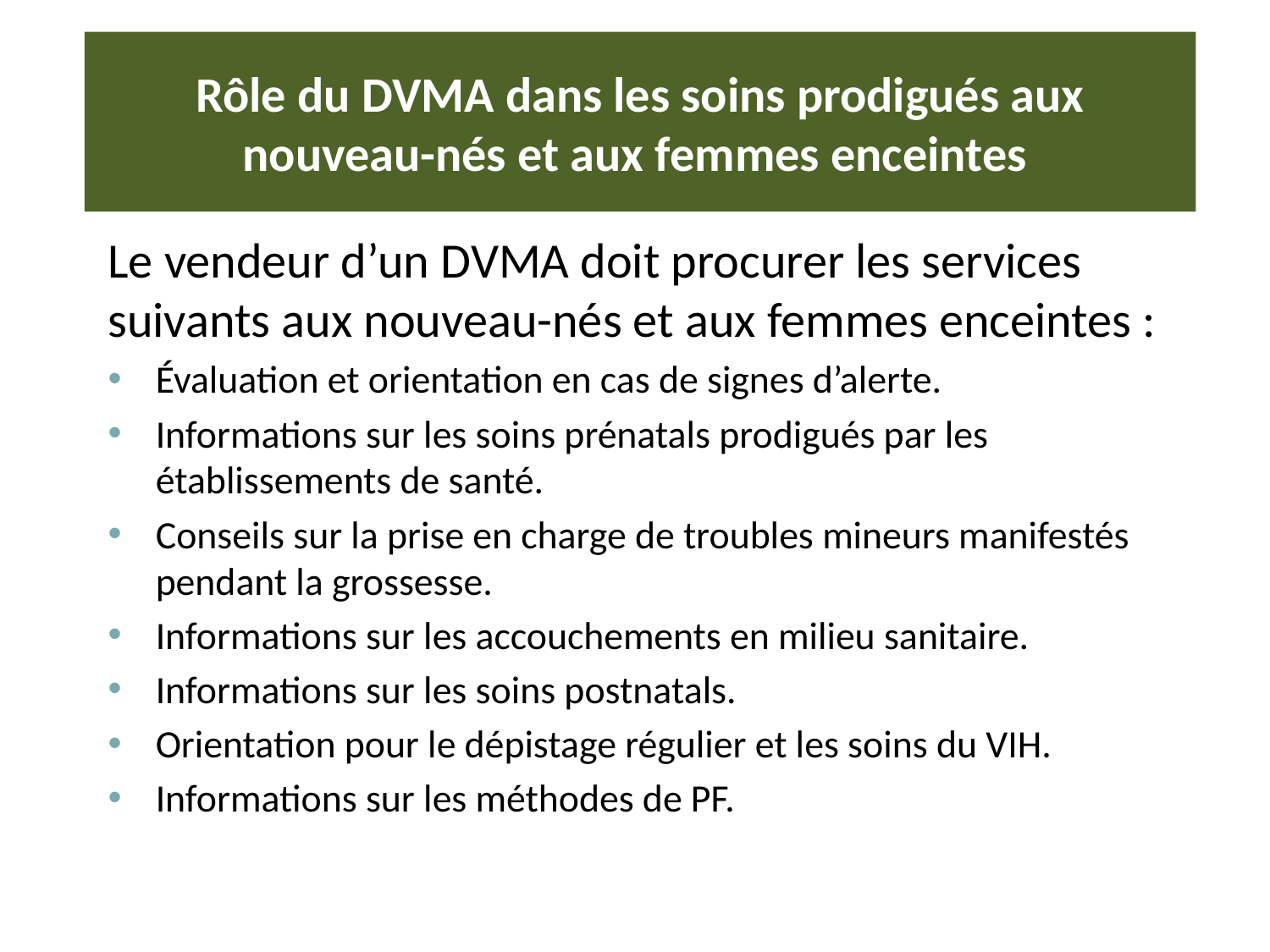

# Rôle du DVMA dans les soins prodigués aux nouveau-nés et aux femmes enceintes
Le vendeur d’un DVMA doit procurer les services suivants aux nouveau-nés et aux femmes enceintes :
Évaluation et orientation en cas de signes d’alerte.
Informations sur les soins prénatals prodigués par les établissements de santé.
Conseils sur la prise en charge de troubles mineurs manifestés pendant la grossesse.
Informations sur les accouchements en milieu sanitaire.
Informations sur les soins postnatals.
Orientation pour le dépistage régulier et les soins du VIH.
Informations sur les méthodes de PF.